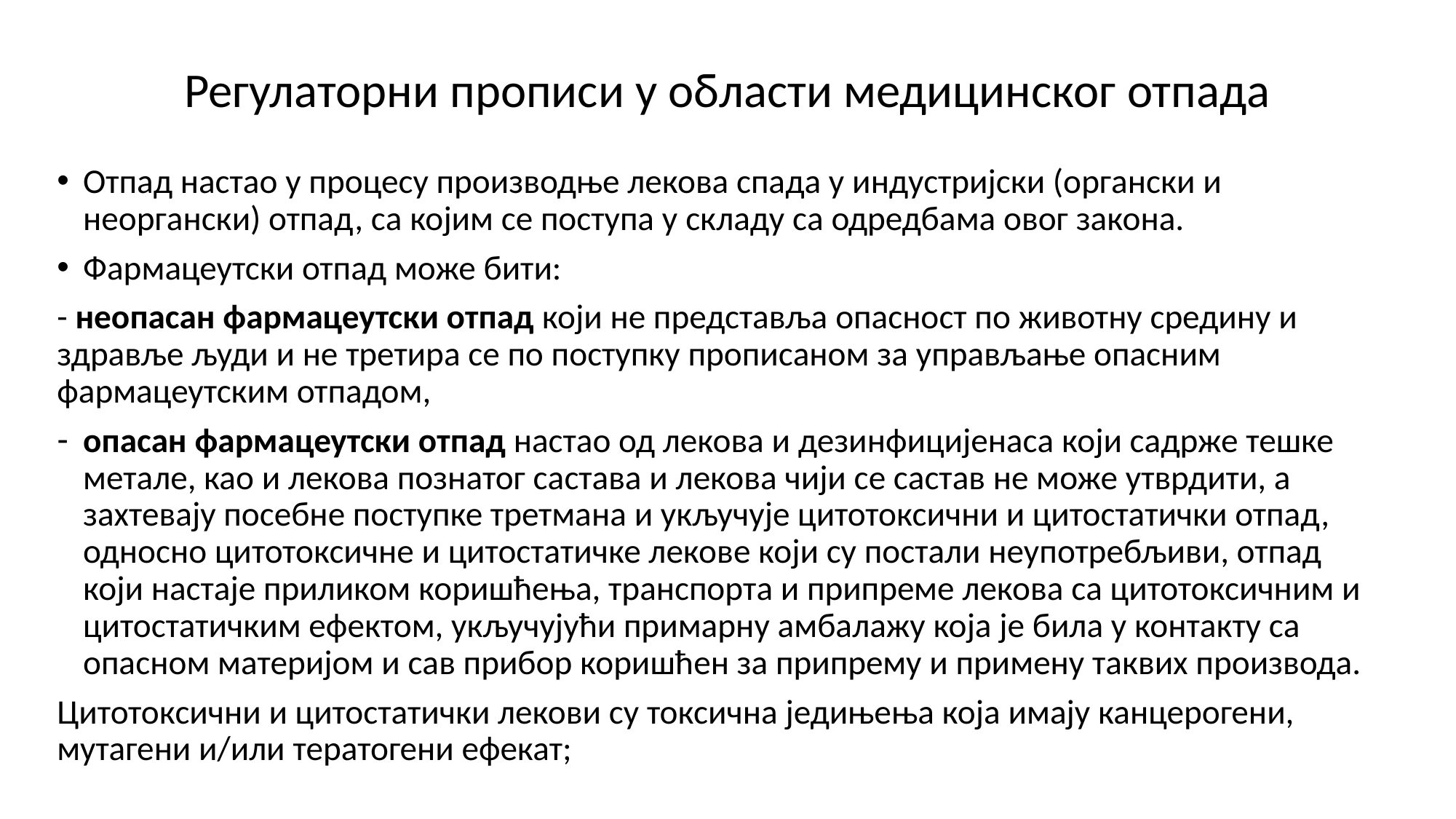

# Регулаторни прописи у области медицинског отпада
Отпад настао у процесу производње лекова спада у индустријски (органски и неоргански) отпад, са којим се поступа у складу са одредбама овог закона.
Фармацеутски отпад може бити:
- неопасан фармацеутски отпад који не представља опасност по животну средину и здравље људи и не третира се по поступку прописаном за управљање опасним фармацеутским отпадом,
опасан фармацеутски отпад настао од лекова и дезинфицијенаса који садрже тешке метале, као и лекова познатог састава и лекова чији се састав не може утврдити, а захтевају посебне поступке третмана и укључује цитотоксични и цитостатички отпад, односно цитотоксичне и цитостатичке лекове који су постали неупотребљиви, отпад који настаје приликом коришћења, транспорта и припреме лекова са цитотоксичним и цитостатичким ефектом, укључујући примарну амбалажу која је била у контакту са опасном материјом и сав прибор коришћен за припрему и примену таквих производа.
Цитотоксични и цитостатички лекови су токсична једињења која имају канцерогени, мутагени и/или тератогени ефекат;